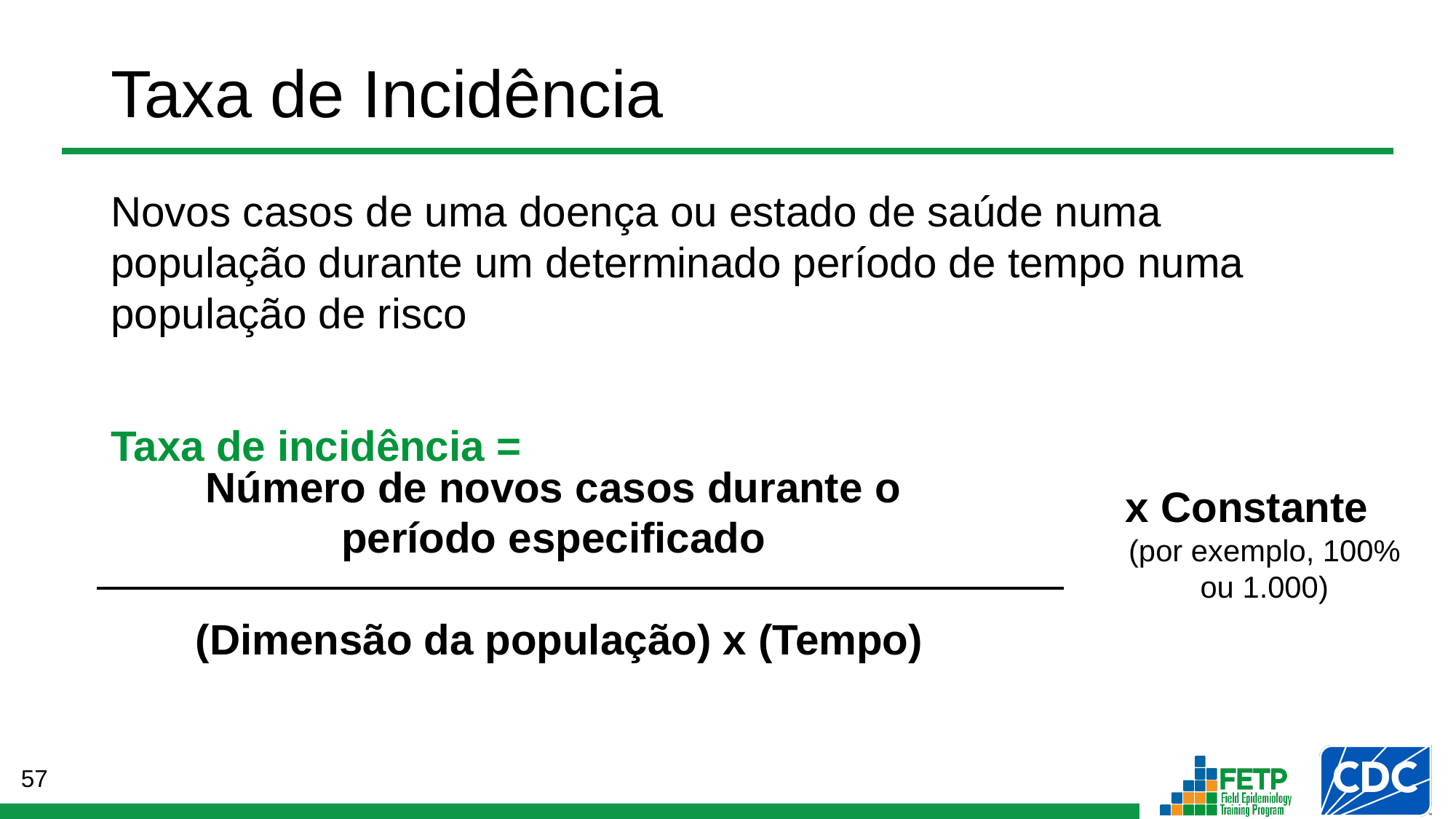

# Taxa de Incidência
Novos casos de uma doença ou estado de saúde numa população durante um determinado período de tempo numa população de risco

Taxa de incidência =

Número de novos casos durante o
período especificado

(Dimensão da população) x (Tempo)
x Constante
(por exemplo, 100% ou 1.000)